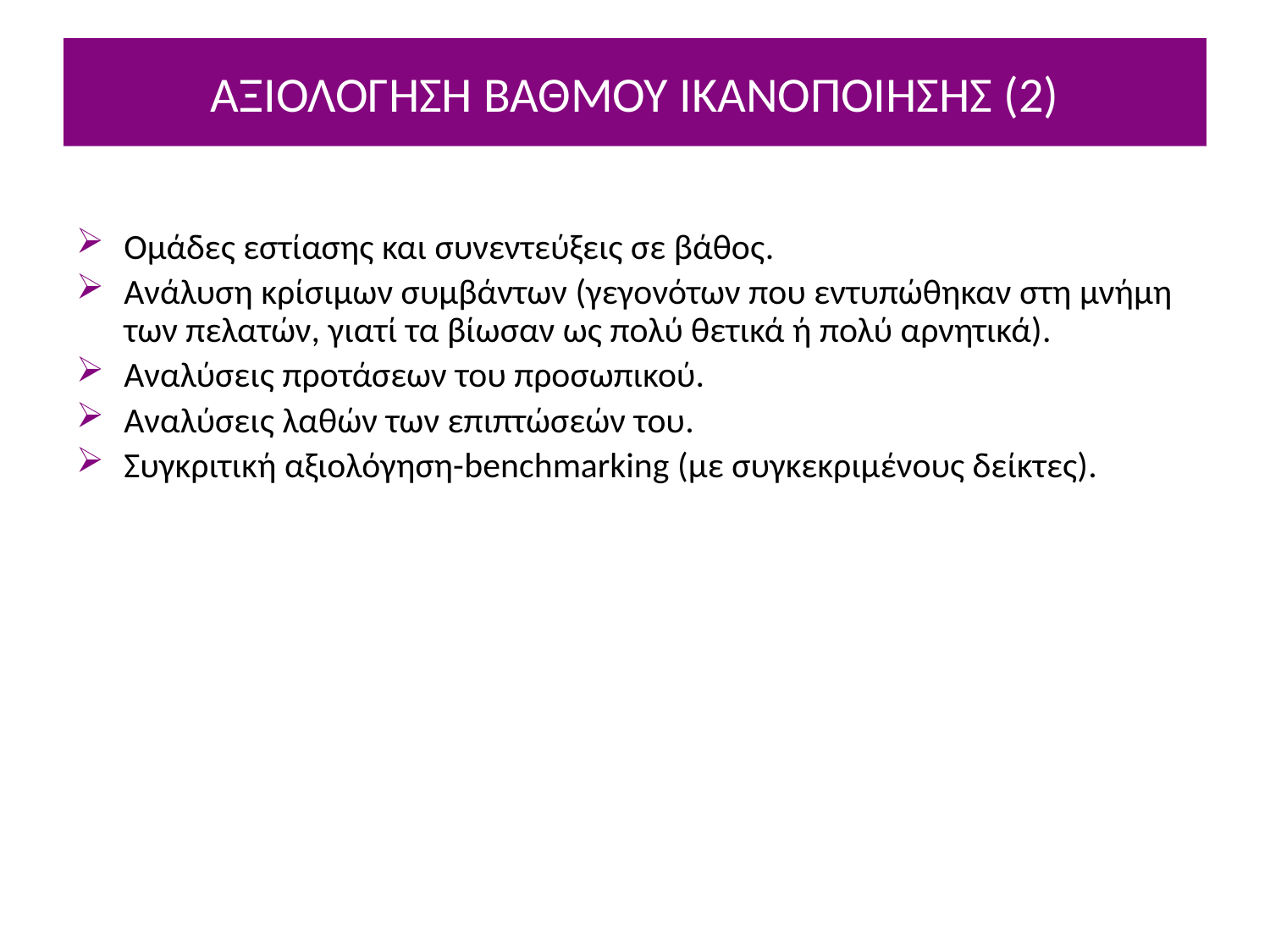

# ΑΞΙΟΛΟΓΗΣΗ ΒΑΘΜΟΥ ΙΚΑΝΟΠΟΙΗΣΗΣ (2)
Ομάδες εστίασης και συνεντεύξεις σε βάθος.
Ανάλυση κρίσιμων συμβάντων (γεγονότων που εντυπώθηκαν στη μνήμη των πελατών, γιατί τα βίωσαν ως πολύ θετικά ή πολύ αρνητικά).
Αναλύσεις προτάσεων του προσωπικού.
Αναλύσεις λαθών των επιπτώσεών του.
Συγκριτική αξιολόγηση-benchmarking (με συγκεκριμένους δείκτες).